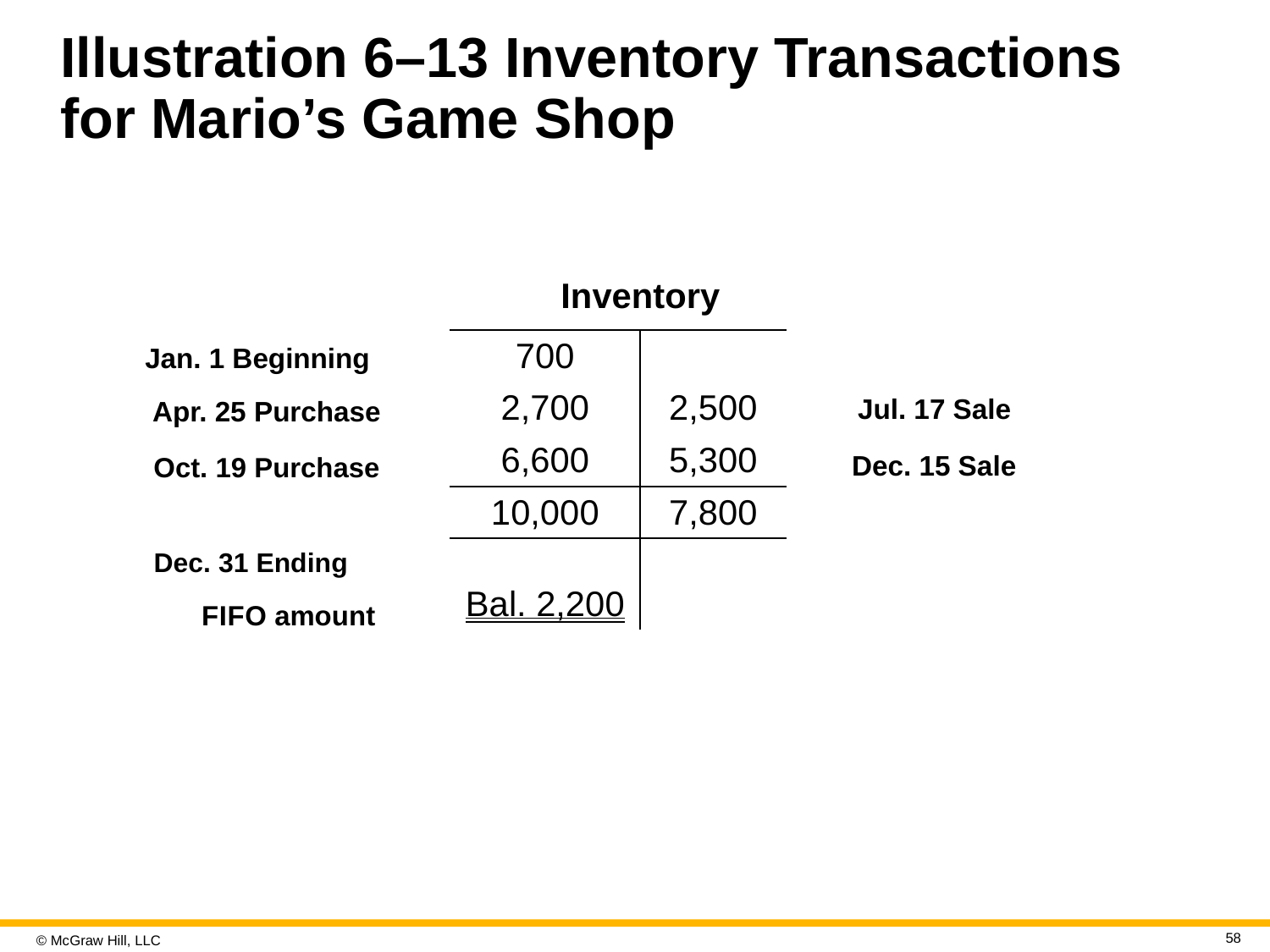

# Illustration 6–13 Inventory Transactions for Mario’s Game Shop
Inventory
| 700 |  |
| --- | --- |
| 2,700 | 2,500 |
| 6,600 | 5,300 |
| 10,000 | 7,800 |
| Bal. 2,200 |  |
Jan. 1 Beginning
Jul. 17 Sale
Apr. 25 Purchase
Oct. 19 Purchase
Dec. 15 Sale
Dec. 31 Ending
F I F O amount
58